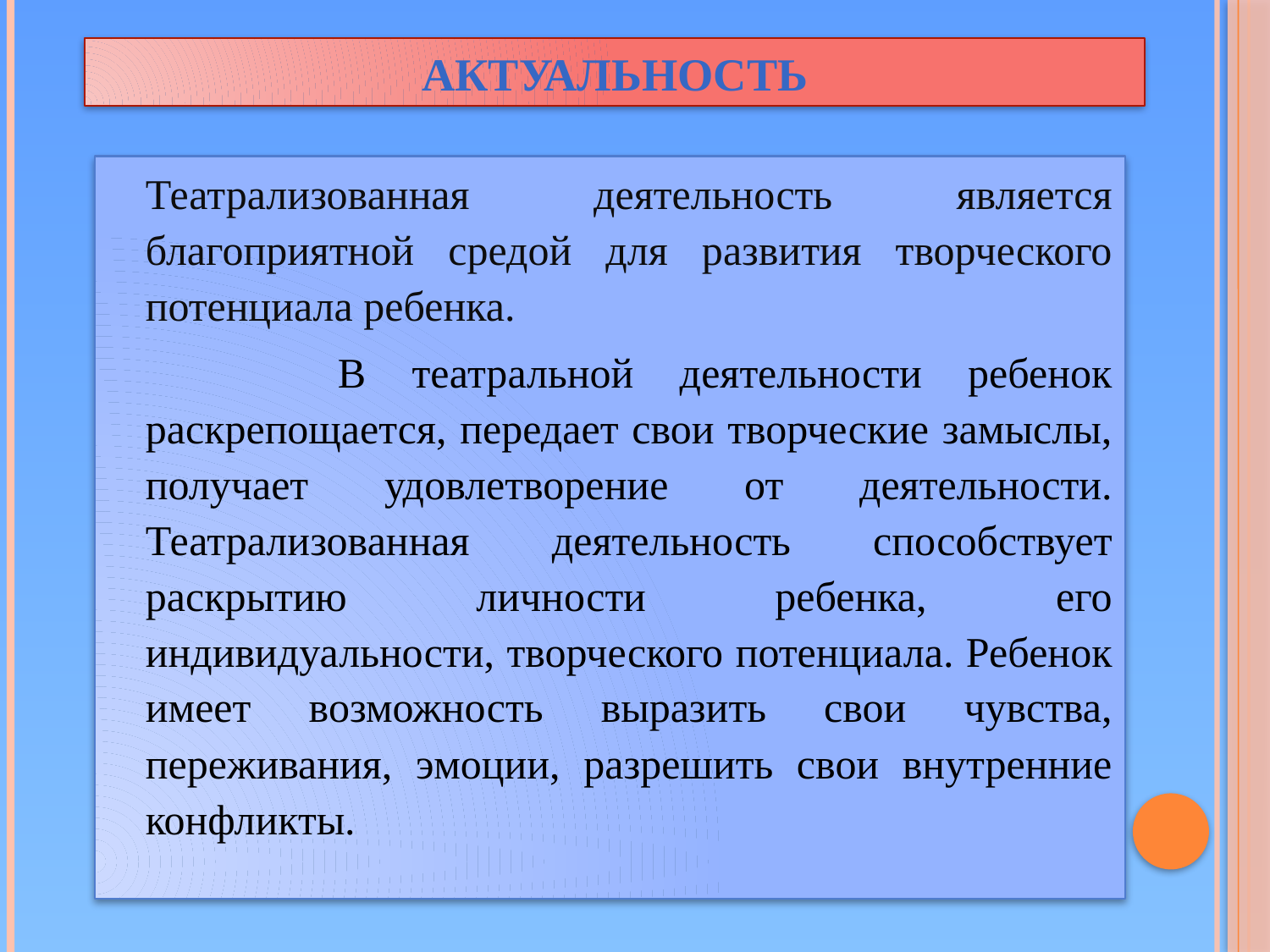

# Актуальность
	Театрализованная деятельность является благоприятной средой для развития творческого потенциала ребенка.
     В театральной деятельности ребенок раскрепощается, передает свои творческие замыслы, получает удовлетворение от деятельности. Театрализованная деятельность способствует раскрытию личности ребенка, его индивидуальности, творческого потенциала. Ребенок имеет возможность выразить свои чувства, переживания, эмоции, разрешить свои внутренние конфликты.